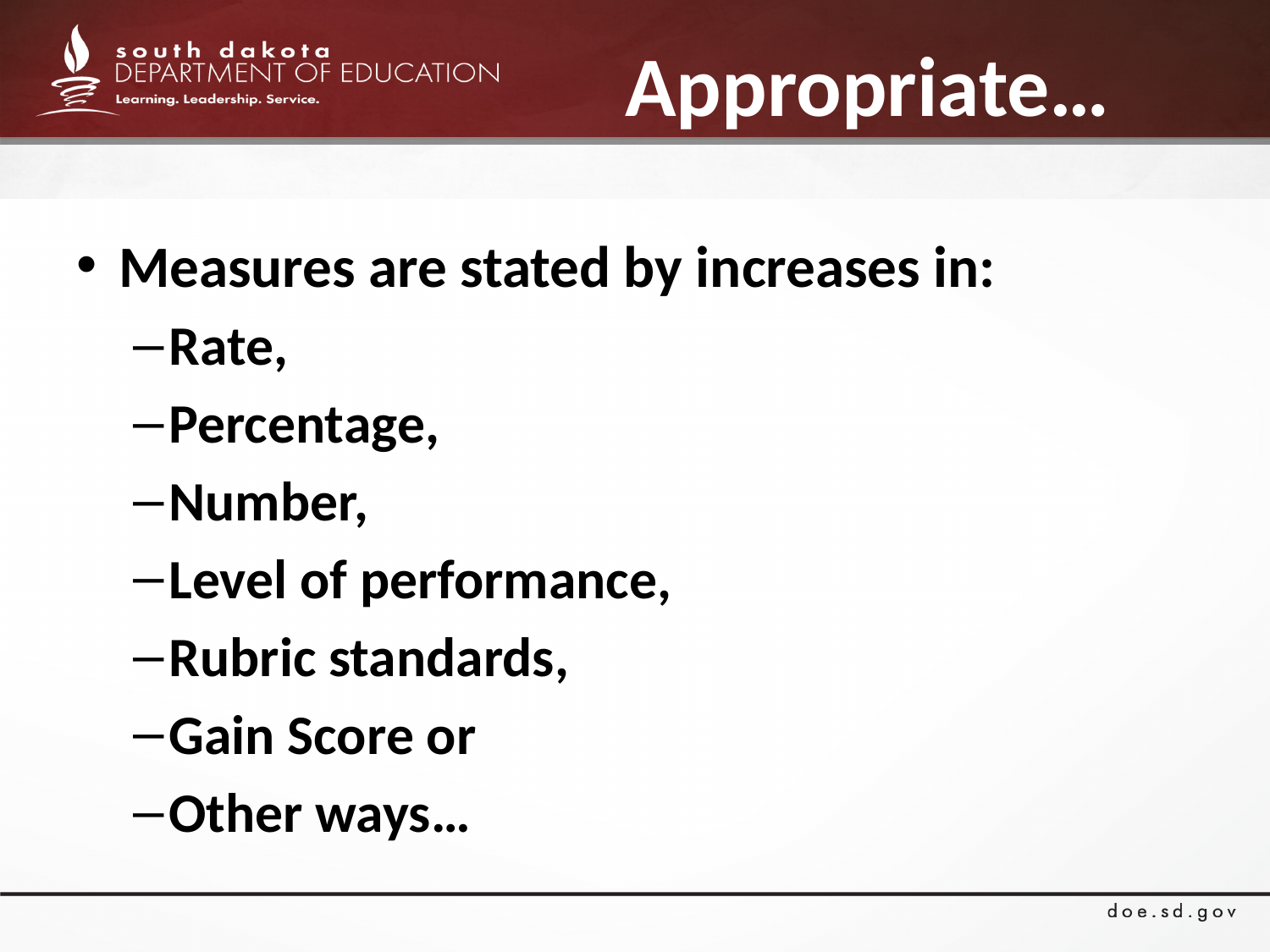

# Appropriate…
Measures are stated by increases in:
Rate,
Percentage,
Number,
Level of performance,
Rubric standards,
Gain Score or
Other ways…